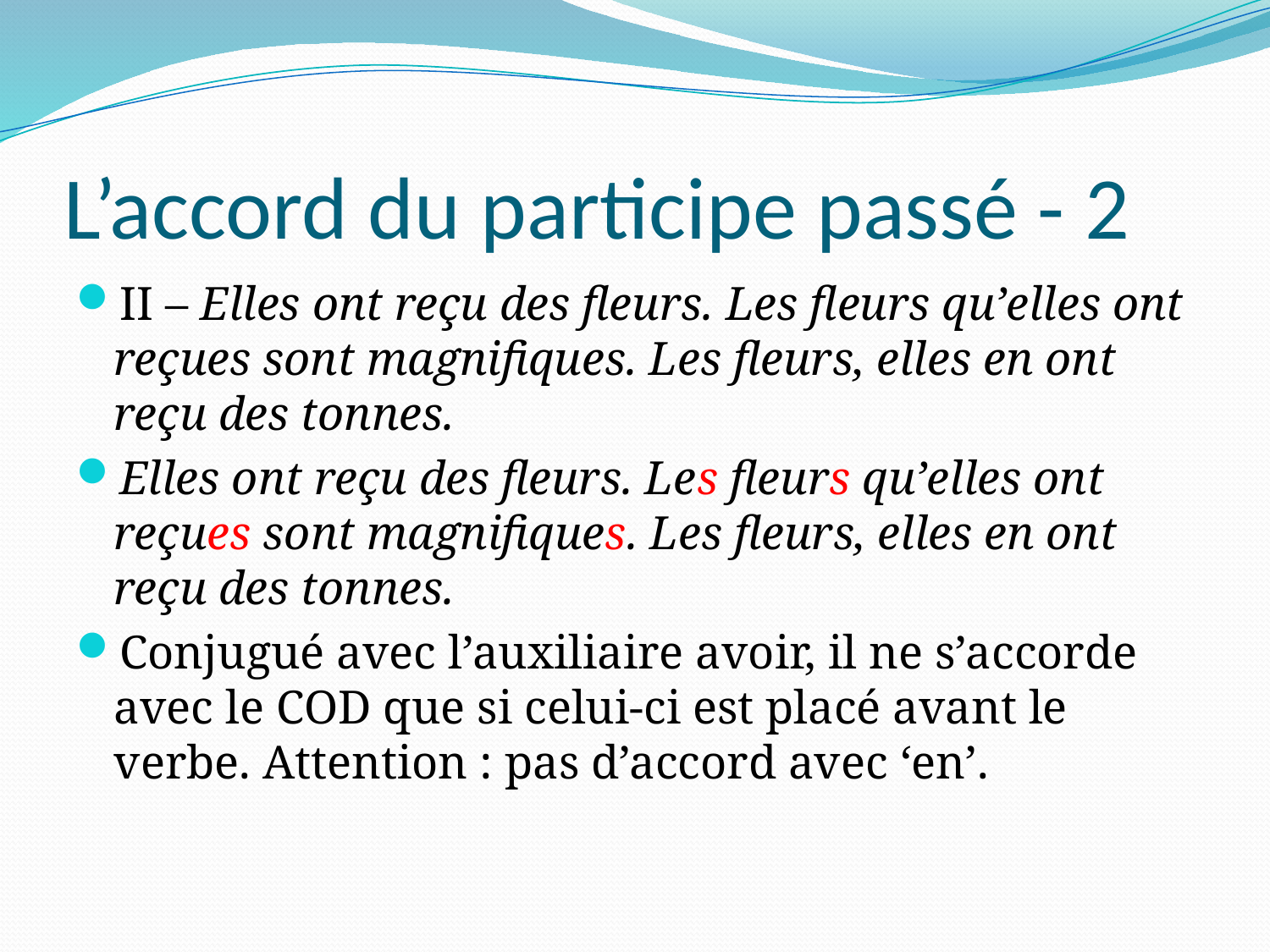

# L’accord du participe passé - 2
II – Elles ont reçu des fleurs. Les fleurs qu’elles ont reçues sont magnifiques. Les fleurs, elles en ont reçu des tonnes.
Elles ont reçu des fleurs. Les fleurs qu’elles ont reçues sont magnifiques. Les fleurs, elles en ont reçu des tonnes.
Conjugué avec l’auxiliaire avoir, il ne s’accorde avec le COD que si celui-ci est placé avant le verbe. Attention : pas d’accord avec ‘en’.